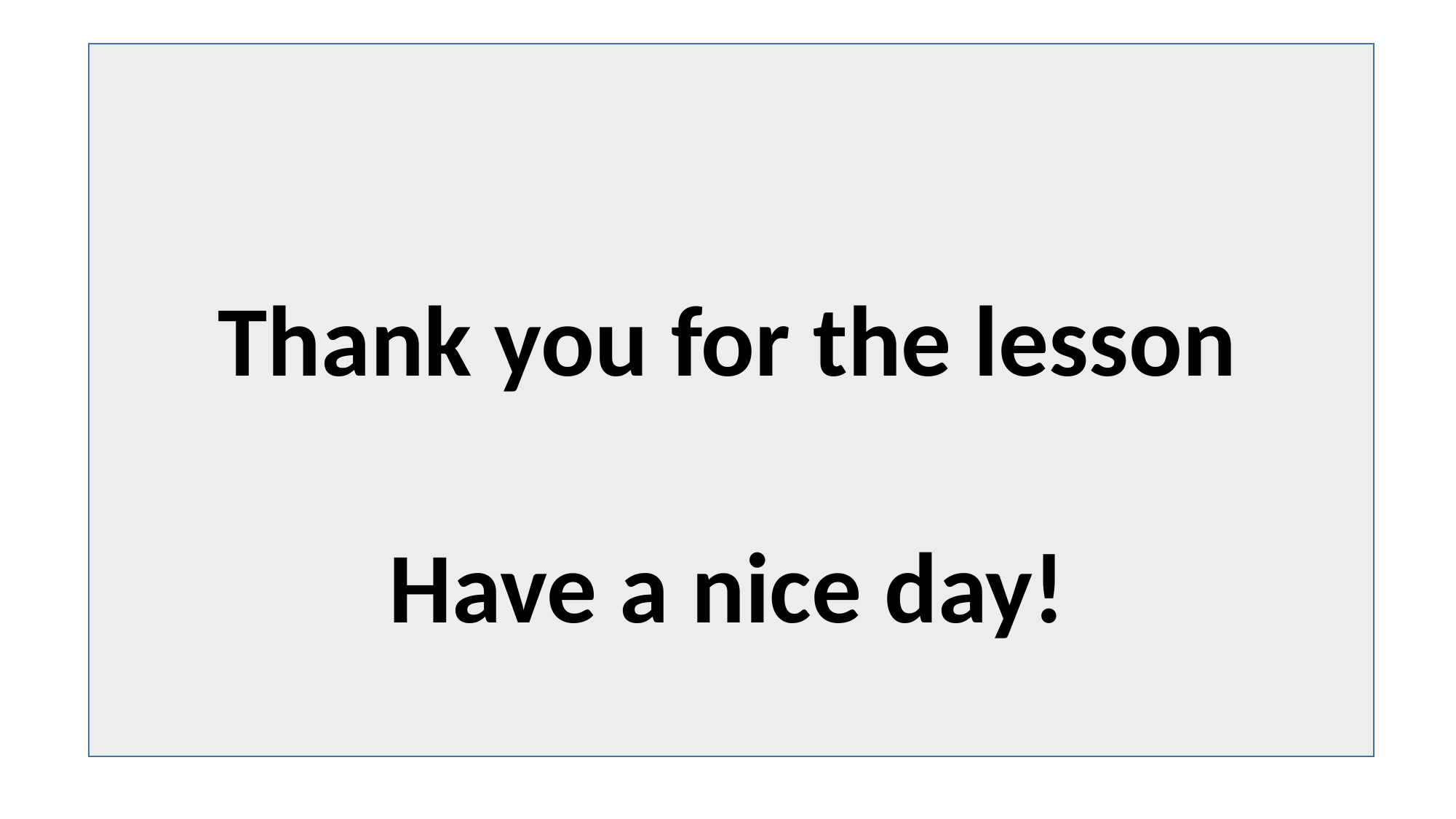

Thank you for the lesson

Have a nice day!